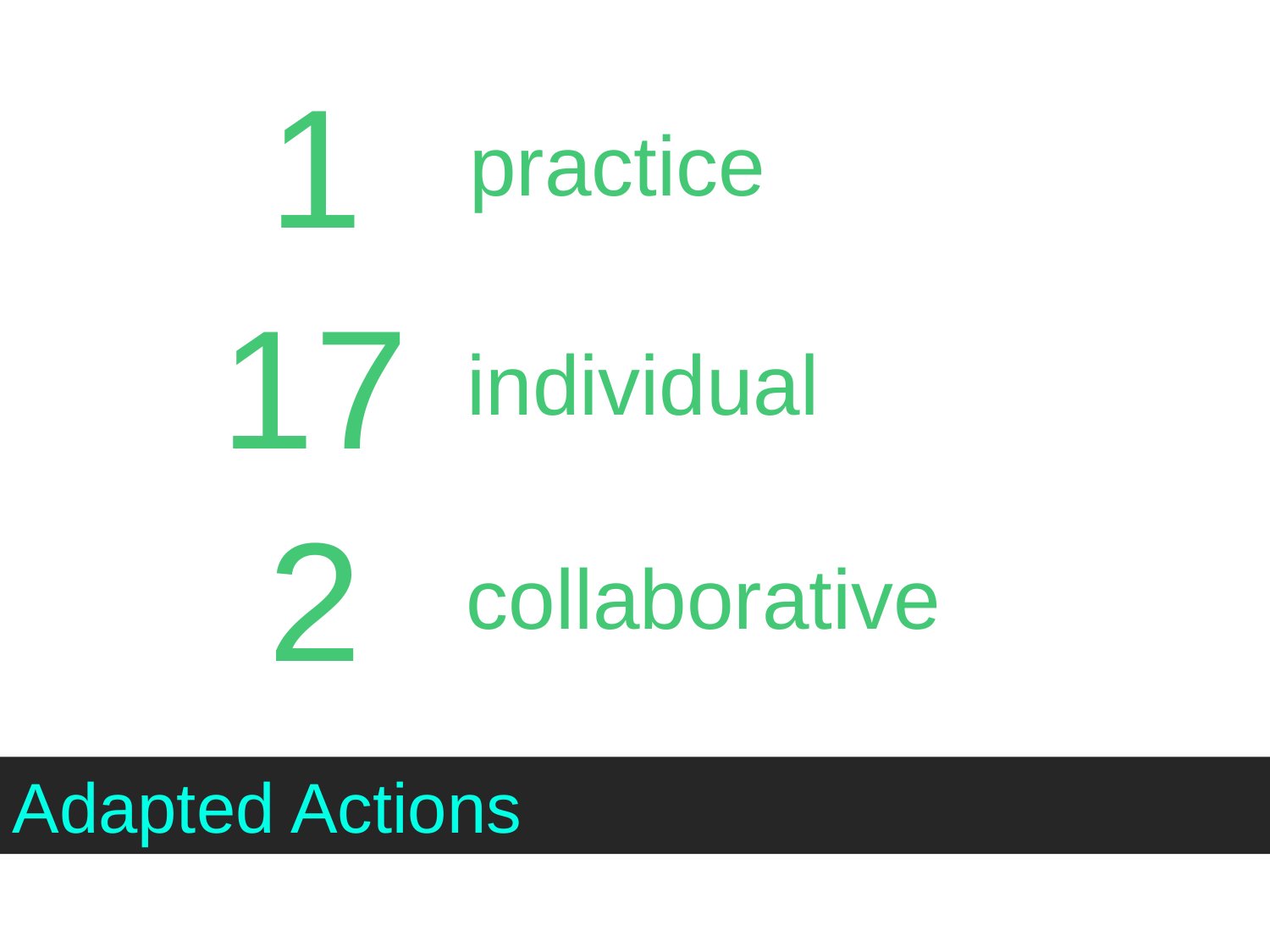

1
practice
17
individual
2
collaborative
Adapted Actions